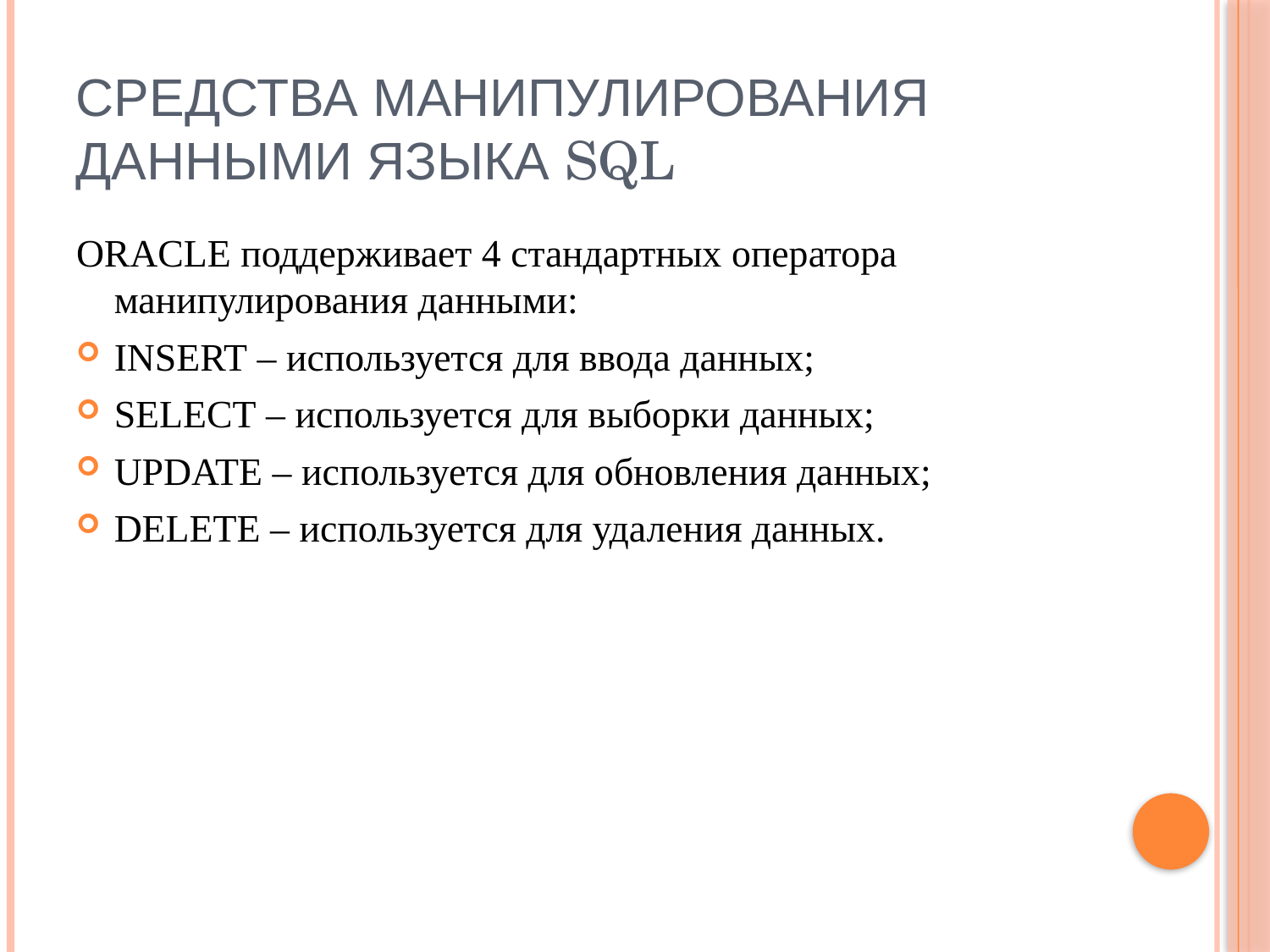

# Средства манипулирования данными языка SQL
ORACLE поддерживает 4 стандартных оператора манипулирования данными:
INSERT – используется для ввода данных;
SELECT – используется для выборки данных;
UPDATE – используется для обновления данных;
DELETE – используется для удаления данных.